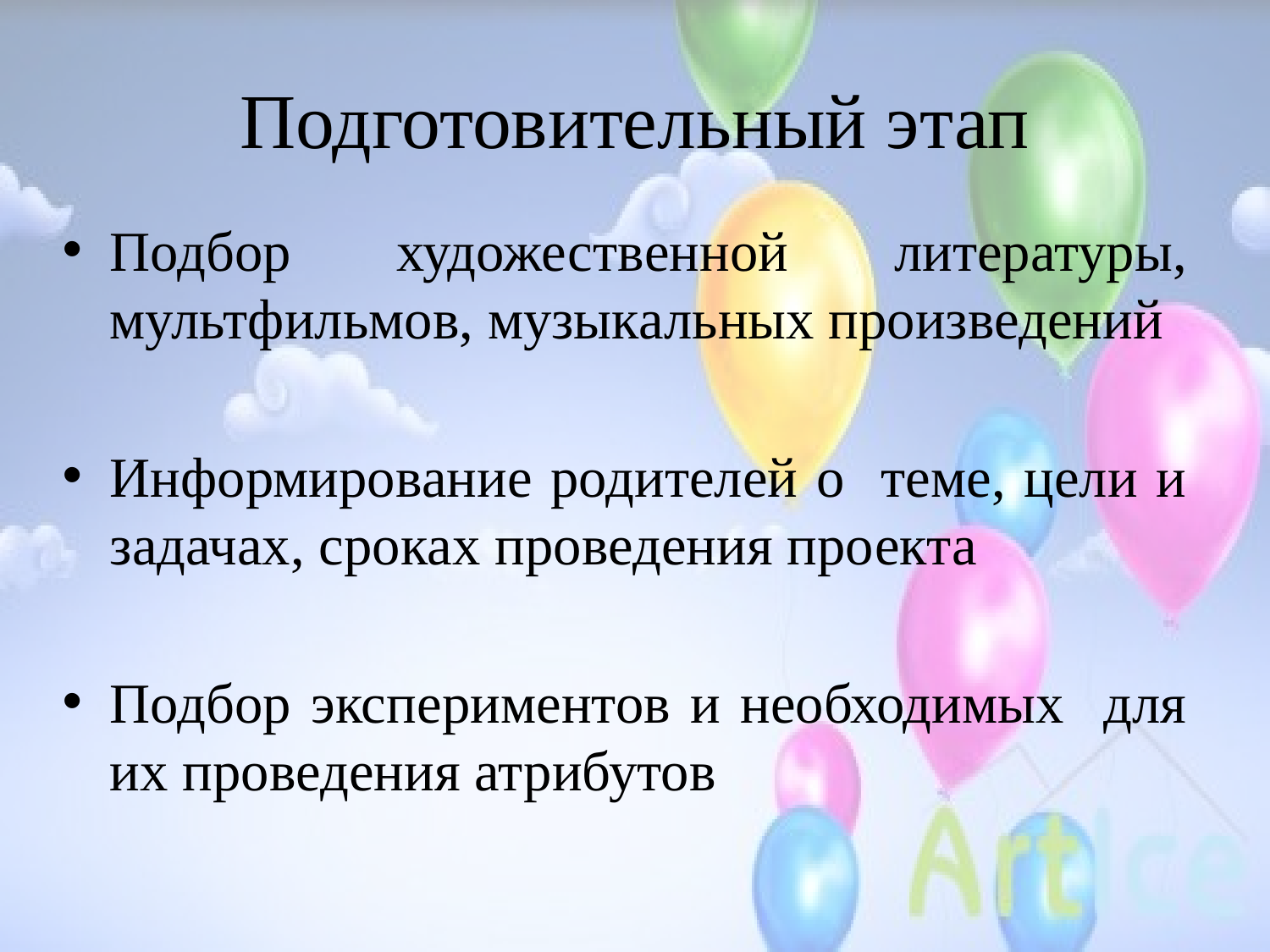

# Подготовительный этап
Подбор художественной литературы, мультфильмов, музыкальных произведений

Информирование родителей о  теме, цели и задачах, сроках проведения проекта

Подбор экспериментов и необходимых  для их проведения атрибутов